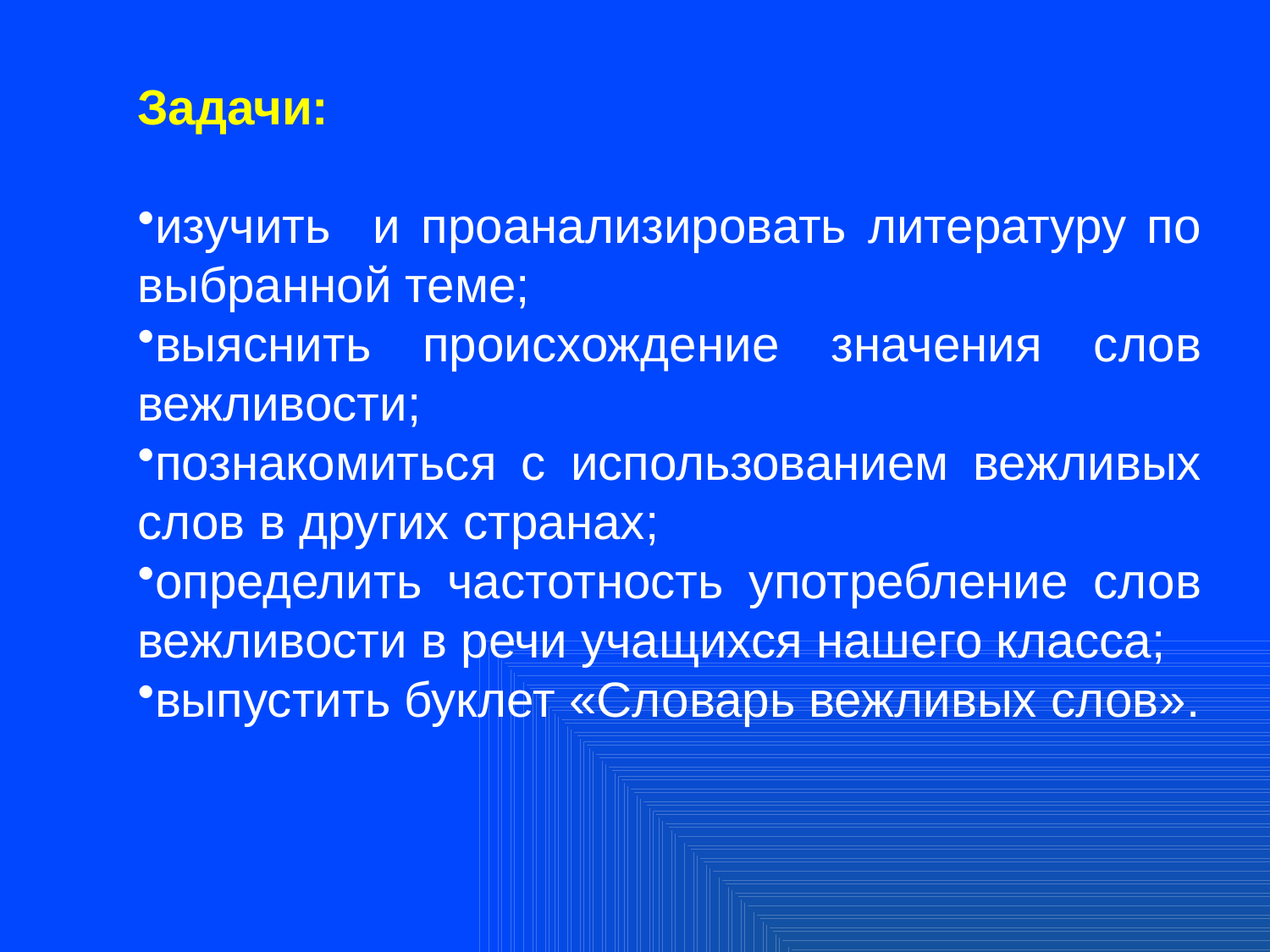

Задачи:

изучить  и проанализировать литературу по выбранной теме;
выяснить происхождение значения слов вежливости;
познакомиться с использованием вежливых слов в других странах;
определить частотность употребление слов вежливости в речи учащихся нашего класса;
выпустить буклет «Словарь вежливых слов».